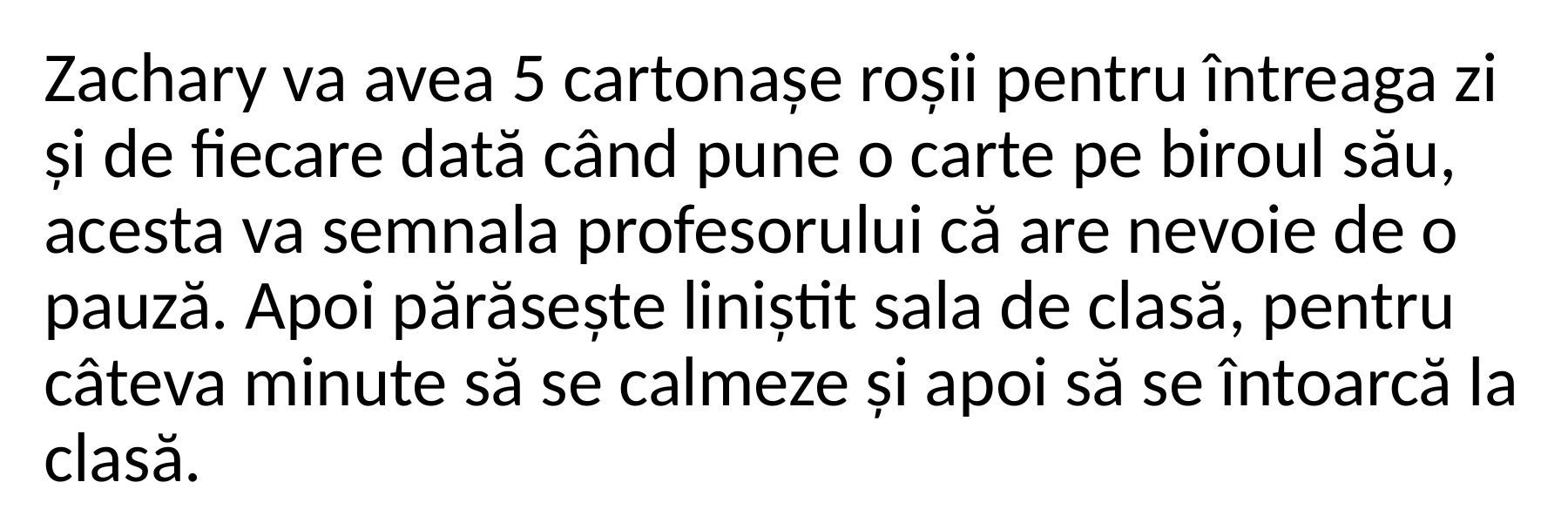

Zachary va avea 5 cartonașe roșii pentru întreaga zi și de fiecare dată când pune o carte pe biroul său, acesta va semnala profesorului că are nevoie de o pauză. Apoi părăsește liniștit sala de clasă, pentru câteva minute să se calmeze și apoi să se întoarcă la clasă.